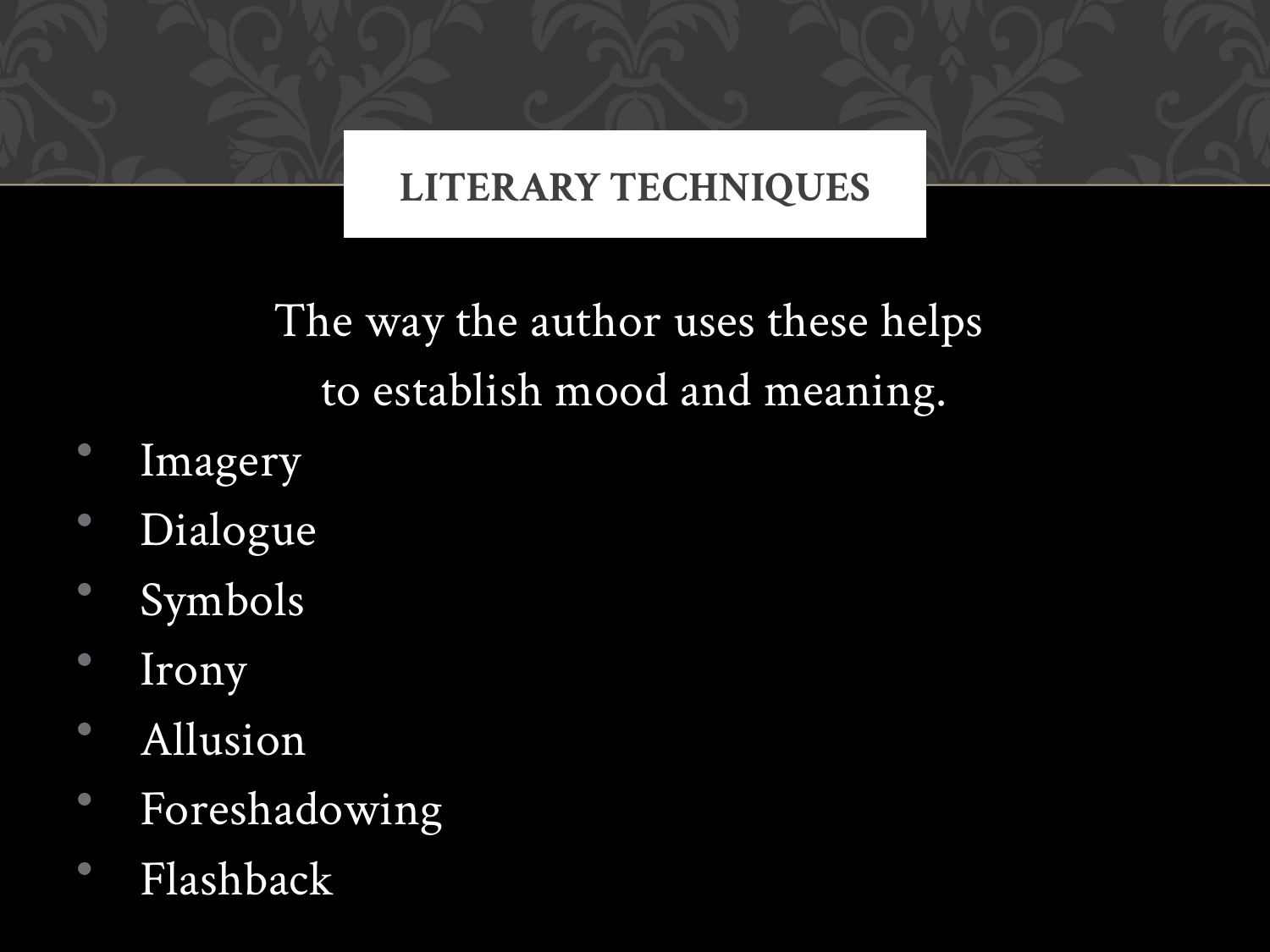

# Literary Techniques
The way the author uses these helps
to establish mood and meaning.
Imagery
Dialogue
Symbols
Irony
Allusion
Foreshadowing
Flashback